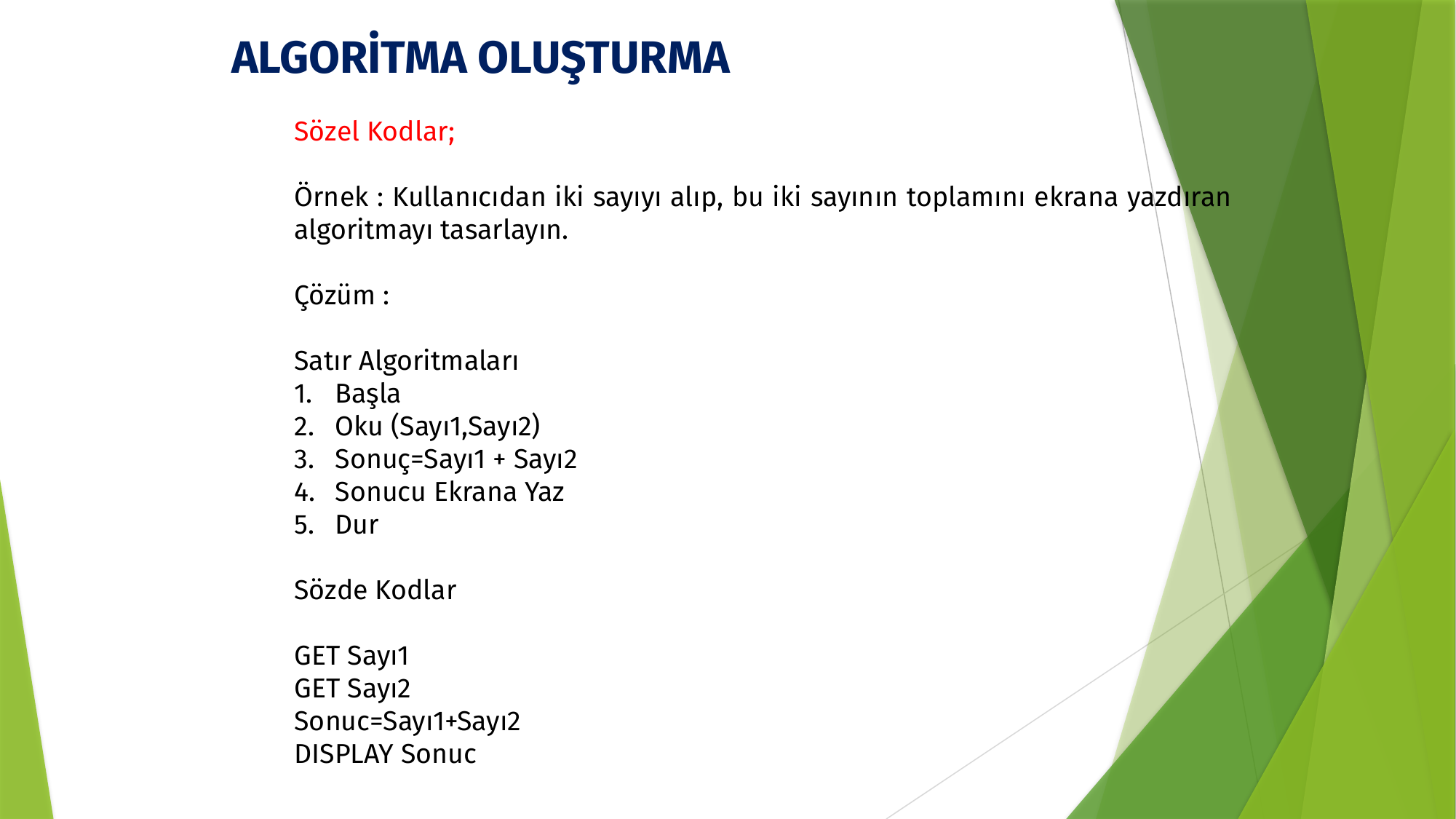

ALGORİTMA OLUŞTURMA
Sözel Kodlar;

Örnek : Kullanıcıdan iki sayıyı alıp, bu iki sayının toplamını ekrana yazdıran algoritmayı tasarlayın.

Çözüm :

Satır Algoritmaları
Başla
Oku (Sayı1,Sayı2)
Sonuç=Sayı1 + Sayı2
Sonucu Ekrana Yaz
Dur

Sözde Kodlar

GET Sayı1
GET Sayı2
Sonuc=Sayı1+Sayı2
DISPLAY Sonuc